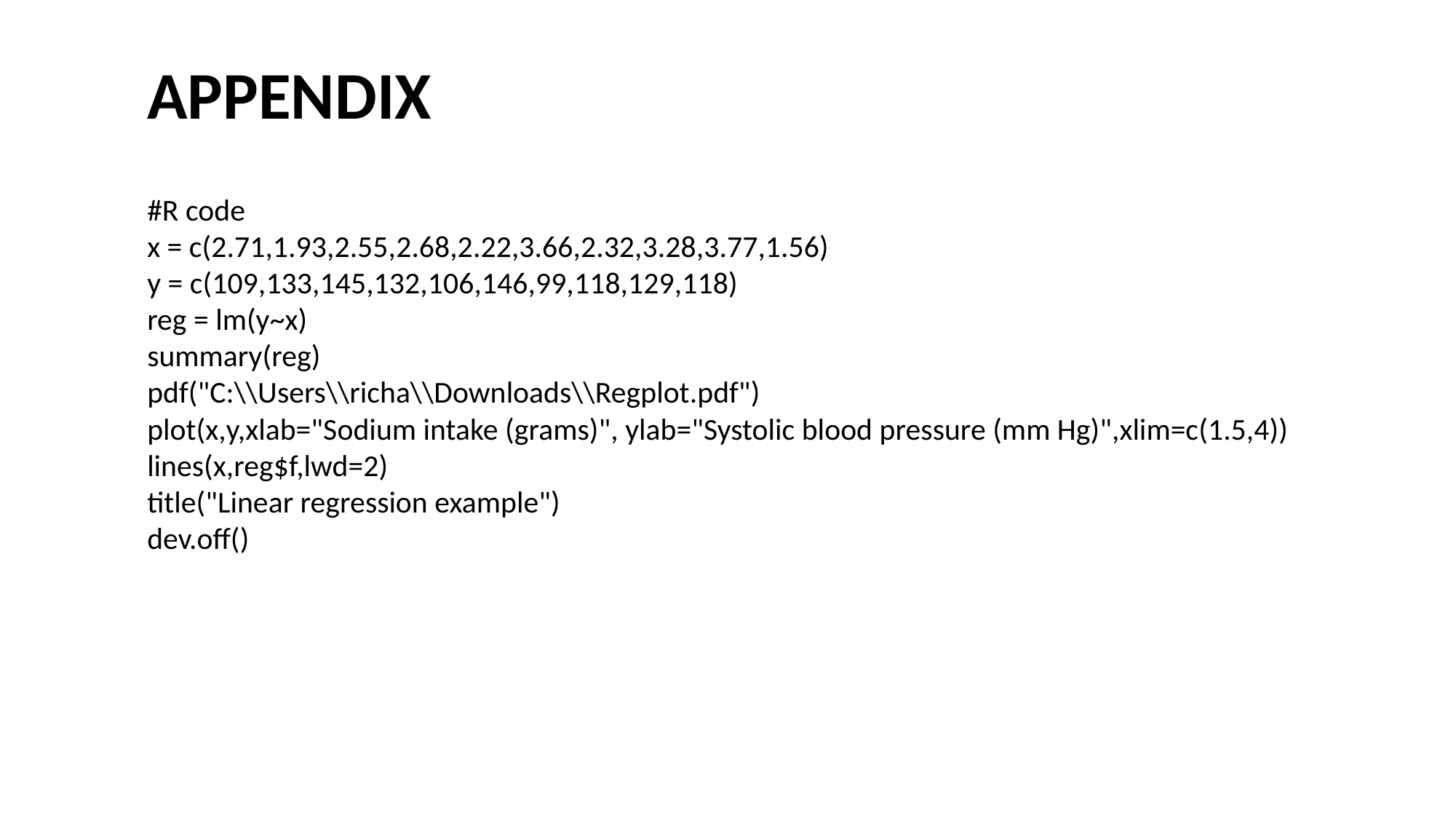

#
APPENDIX

#R code
x = c(2.71,1.93,2.55,2.68,2.22,3.66,2.32,3.28,3.77,1.56)
y = c(109,133,145,132,106,146,99,118,129,118)
reg = lm(y~x)
summary(reg)
pdf("C:\\Users\\richa\\Downloads\\Regplot.pdf")
plot(x,y,xlab="Sodium intake (grams)", ylab="Systolic blood pressure (mm Hg)",xlim=c(1.5,4))
lines(x,reg$f,lwd=2)
title("Linear regression example")
dev.off()